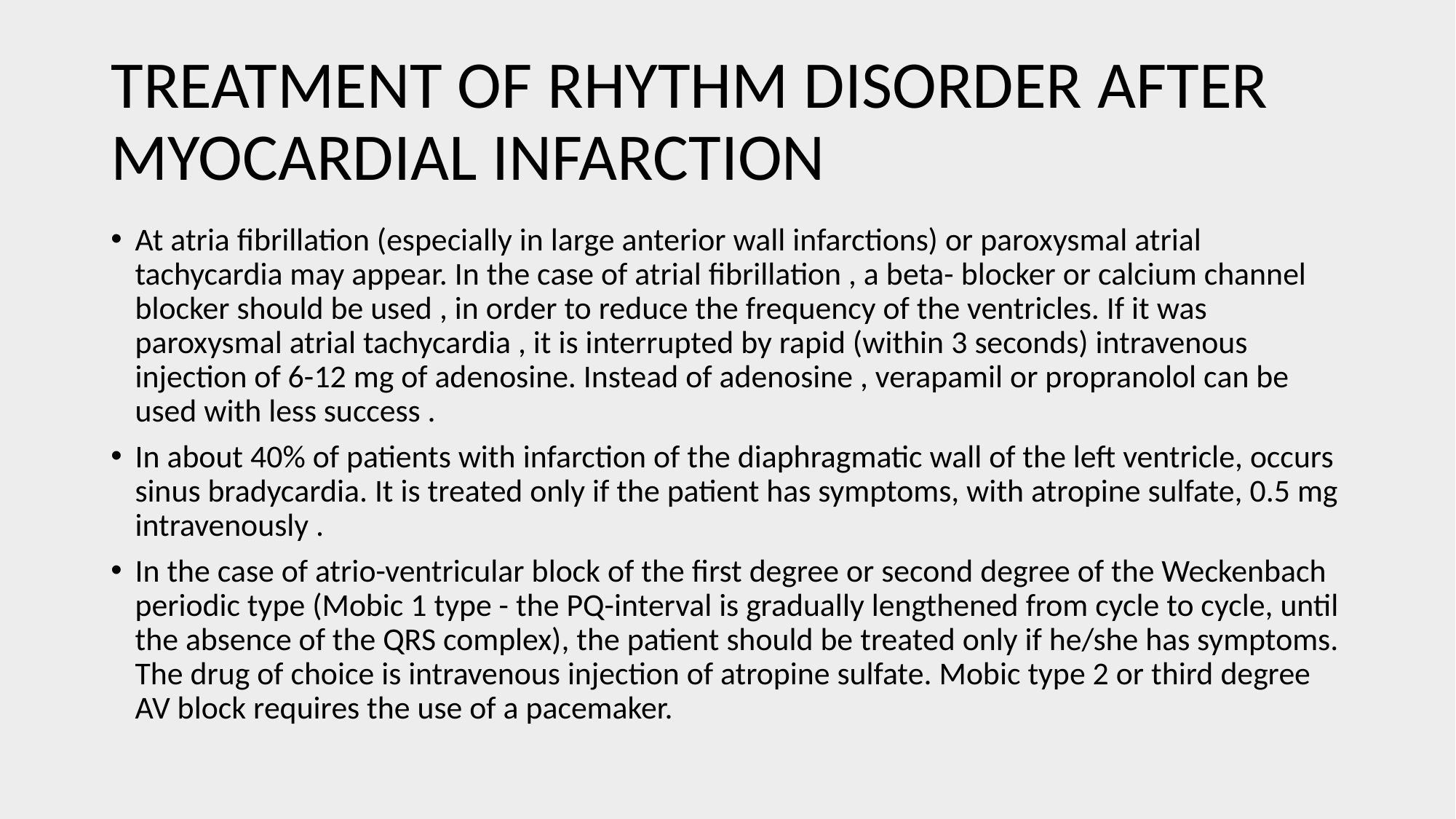

# TREATMENT OF RHYTHM DISORDER AFTER MYOCARDIAL INFARCTION
At atria fibrillation (especially in large anterior wall infarctions) or paroxysmal atrial tachycardia may appear. In the case of atrial fibrillation , a beta- blocker or calcium channel blocker should be used , in order to reduce the frequency of the ventricles. If it was paroxysmal atrial tachycardia , it is interrupted by rapid (within 3 seconds) intravenous injection of 6-12 mg of adenosine. Instead of adenosine , verapamil or propranolol can be used with less success .
In about 40% of patients with infarction of the diaphragmatic wall of the left ventricle, occurs sinus bradycardia. It is treated only if the patient has symptoms, with atropine sulfate, 0.5 mg intravenously .
In the case of atrio-ventricular block of the first degree or second degree of the Weckenbach periodic type (Mobic 1 type - the PQ-interval is gradually lengthened from cycle to cycle, until the absence of the QRS complex), the patient should be treated only if he/she has symptoms. The drug of choice is intravenous injection of atropine sulfate. Mobic type 2 or third degree AV block requires the use of a pacemaker.